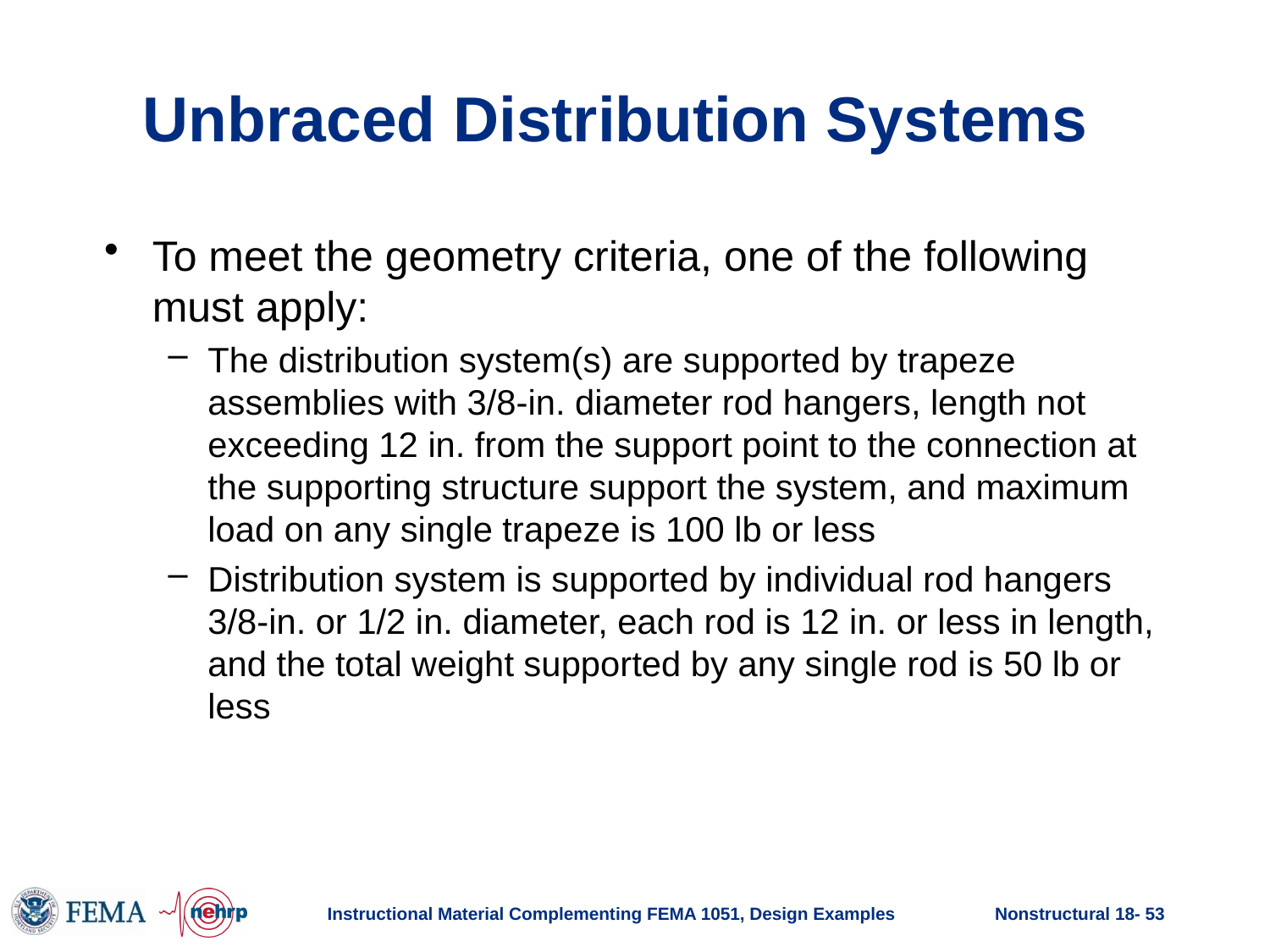

# Unbraced Distribution Systems
To meet the geometry criteria, one of the following must apply:
The distribution system(s) are supported by trapeze assemblies with 3/8-in. diameter rod hangers, length not exceeding 12 in. from the support point to the connection at the supporting structure support the system, and maximum load on any single trapeze is 100 lb or less
Distribution system is supported by individual rod hangers 3/8-in. or 1/2 in. diameter, each rod is 12 in. or less in length, and the total weight supported by any single rod is 50 lb or less
Instructional Material Complementing FEMA 1051, Design Examples
Nonstructural 18- 53